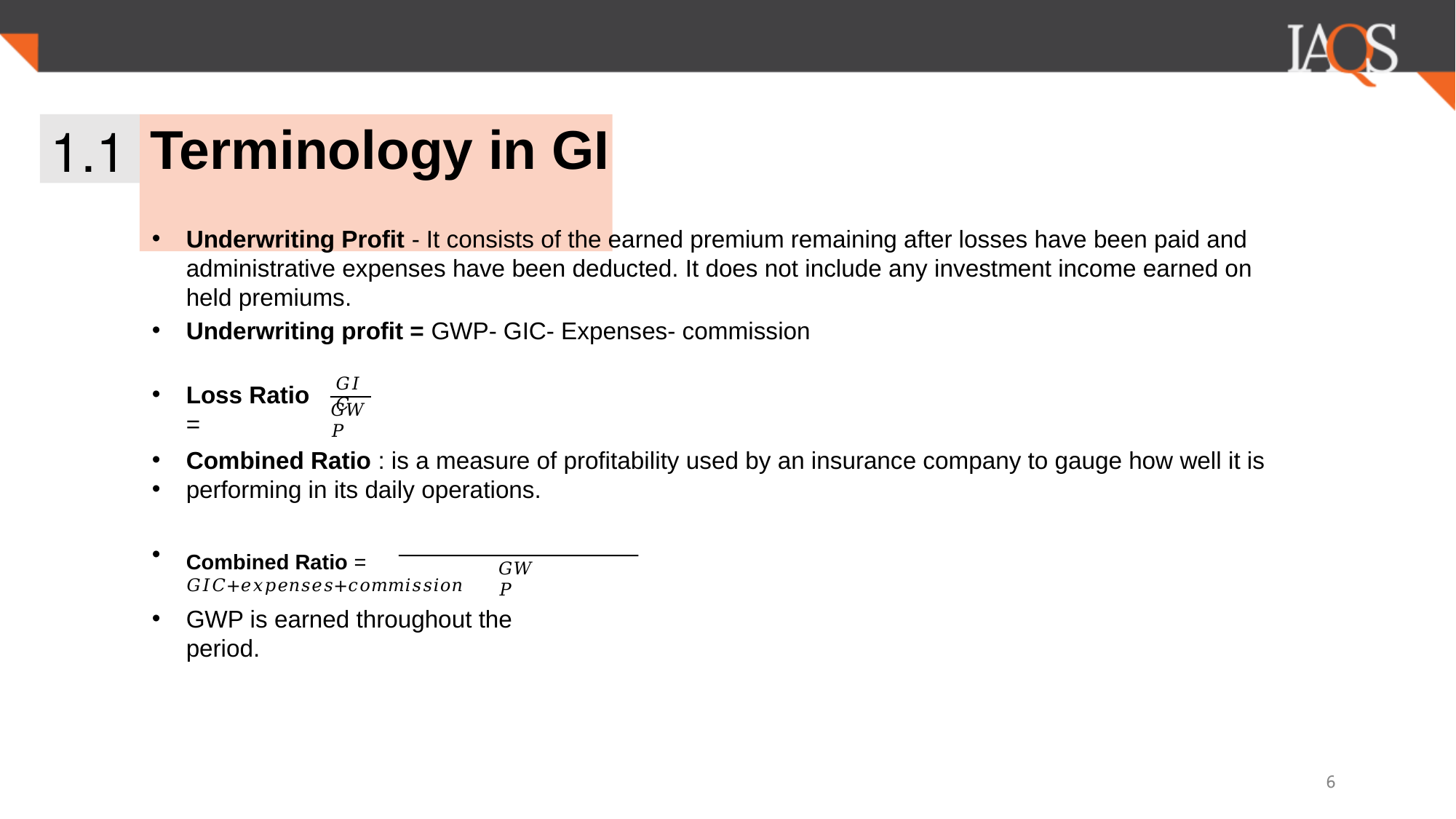

1.1
# Terminology in GI
Underwriting Profit - It consists of the earned premium remaining after losses have been paid and administrative expenses have been deducted. It does not include any investment income earned on held premiums.
Underwriting profit = GWP- GIC- Expenses- commission
𝐺𝐼𝐶
Loss Ratio =

𝐺𝑊𝑃
Combined Ratio : is a measure of profitability used by an insurance company to gauge how well it is
performing in its daily operations.
Combined Ratio = 𝐺𝐼𝐶+𝑒𝑥𝑝𝑒𝑛𝑠𝑒𝑠+𝑐𝑜𝑚𝑚𝑖𝑠𝑠𝑖𝑜𝑛
•

𝐺𝑊𝑃
GWP is earned throughout the period.
6